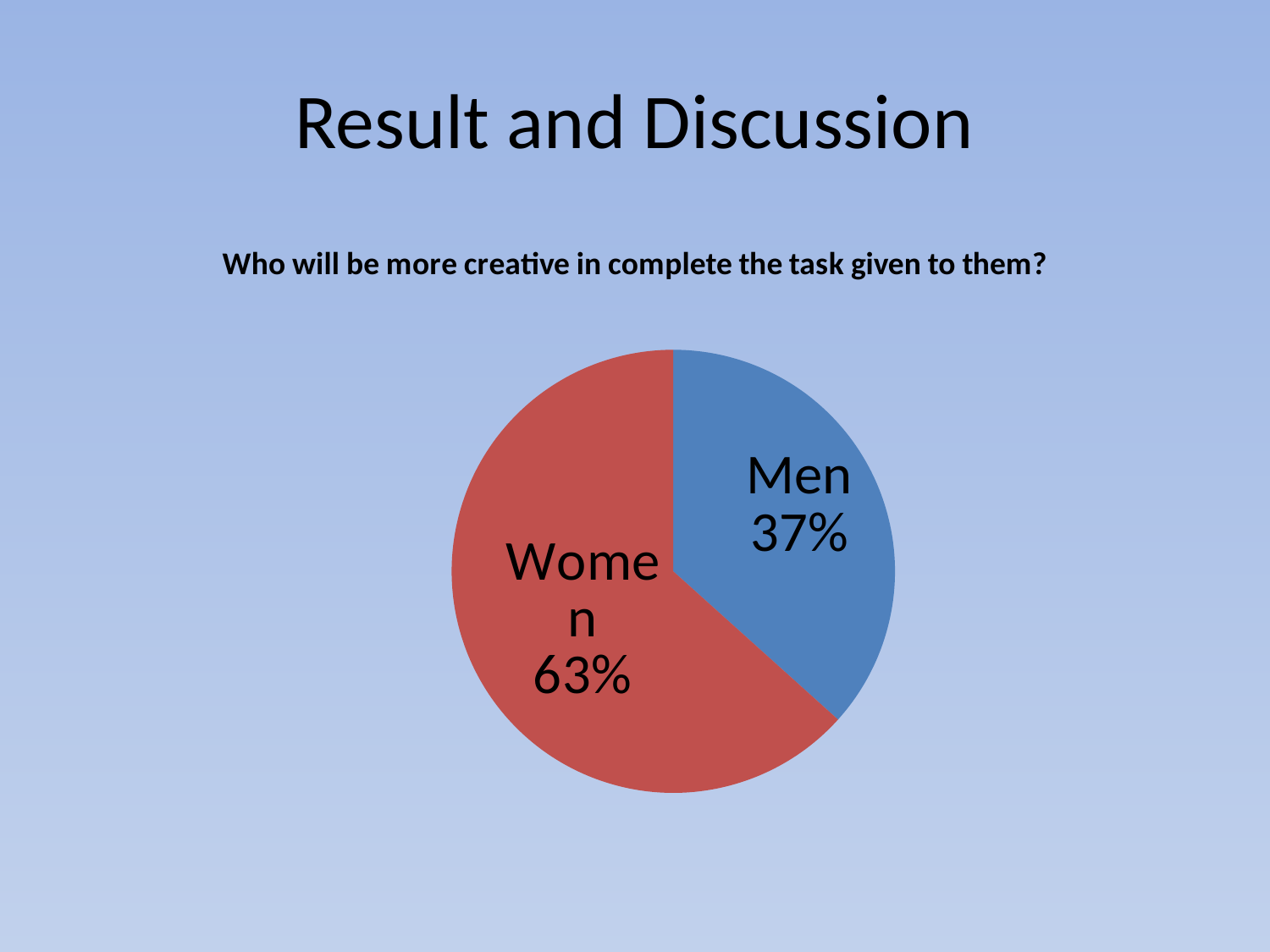

# Result and Discussion

### Chart: Who will be more creative in complete the task given to them?

| Category |  |
|---|---|